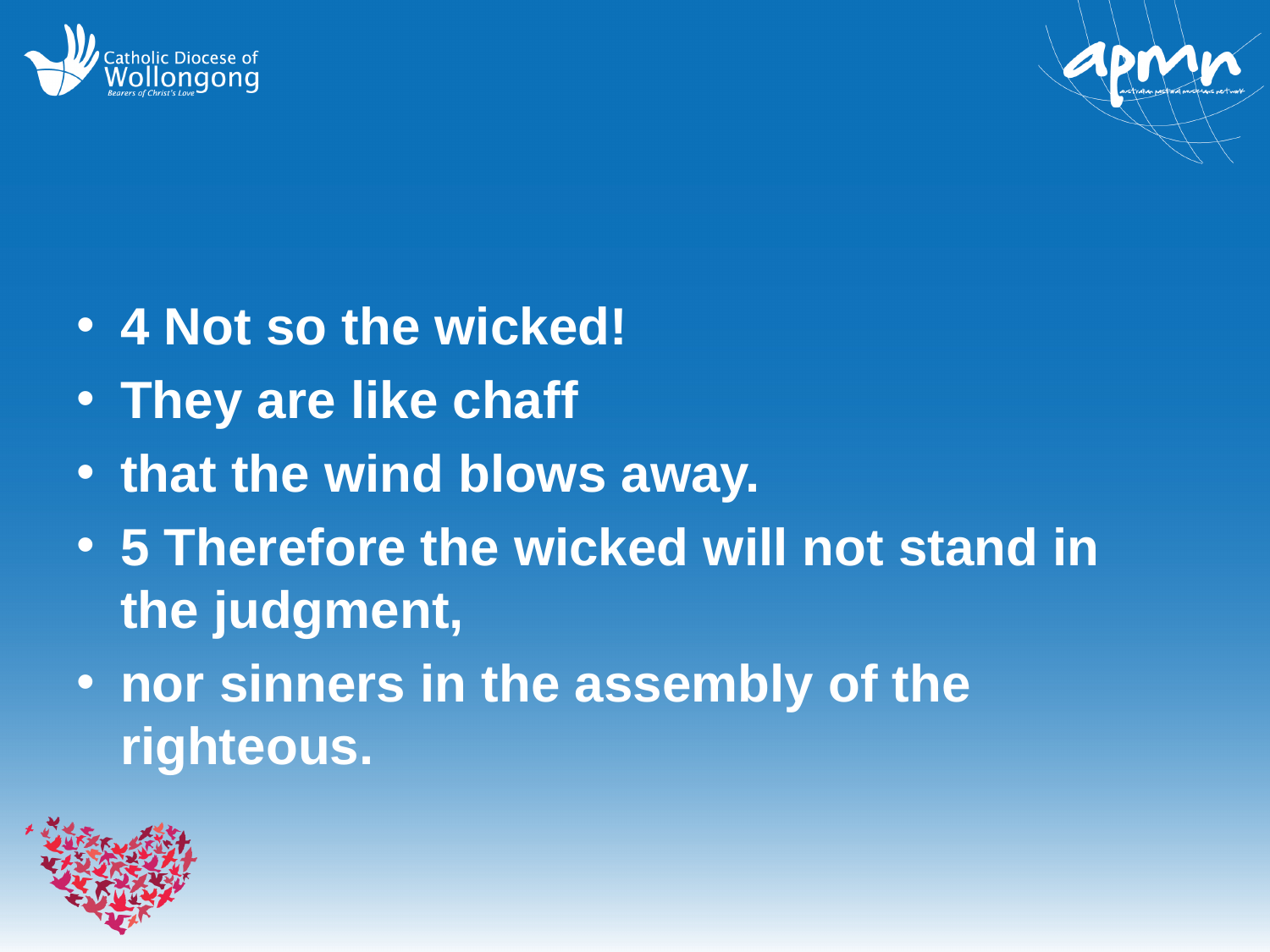

#
4 Not so the wicked!
They are like chaff
that the wind blows away.
5 Therefore the wicked will not stand in the judgment,
nor sinners in the assembly of the righteous.